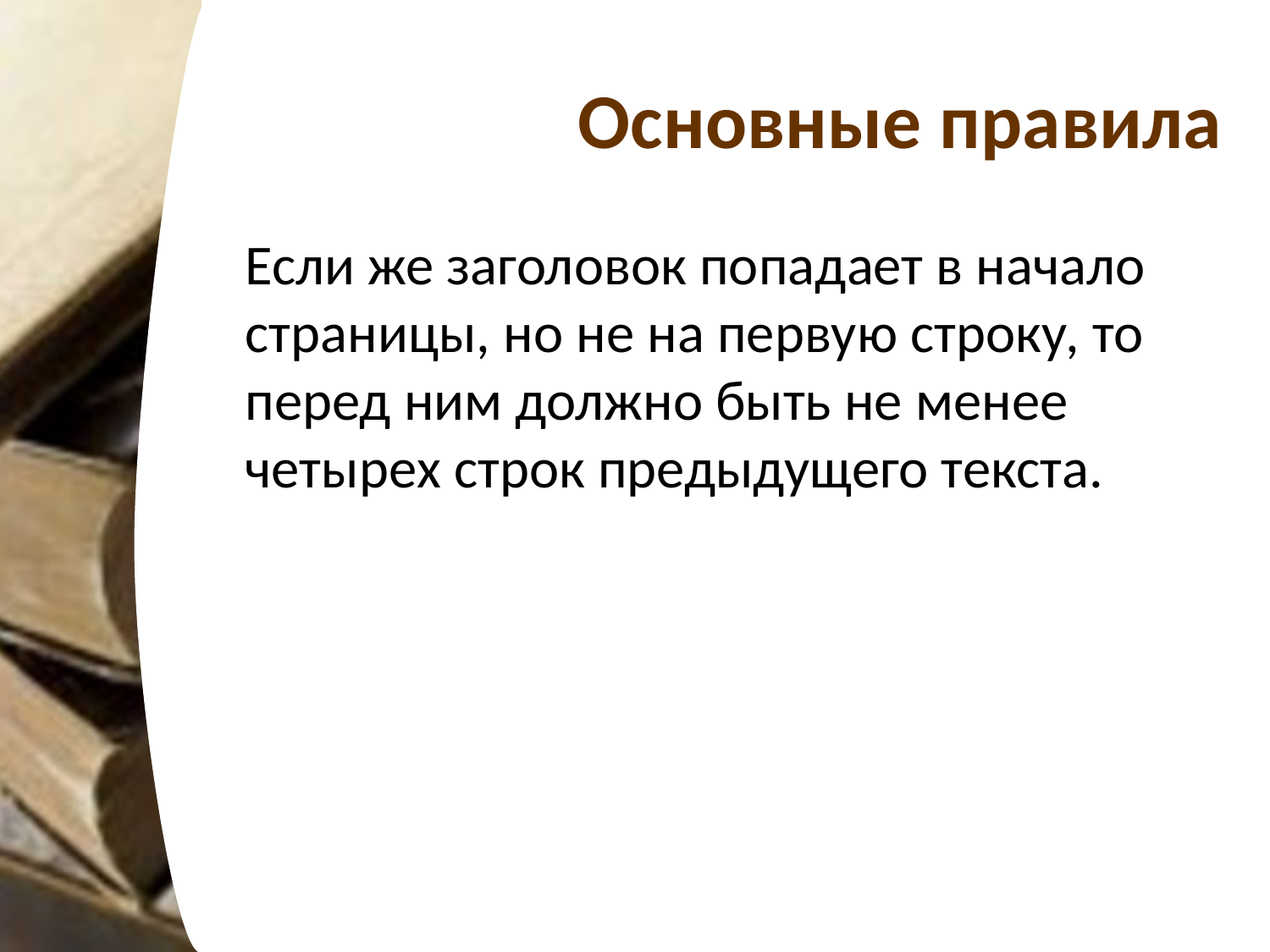

# Основные правила
	Если же заголовок попадает в начало страницы, но не на первую строку, то перед ним должно быть не менее четырех строк предыдущего текста.